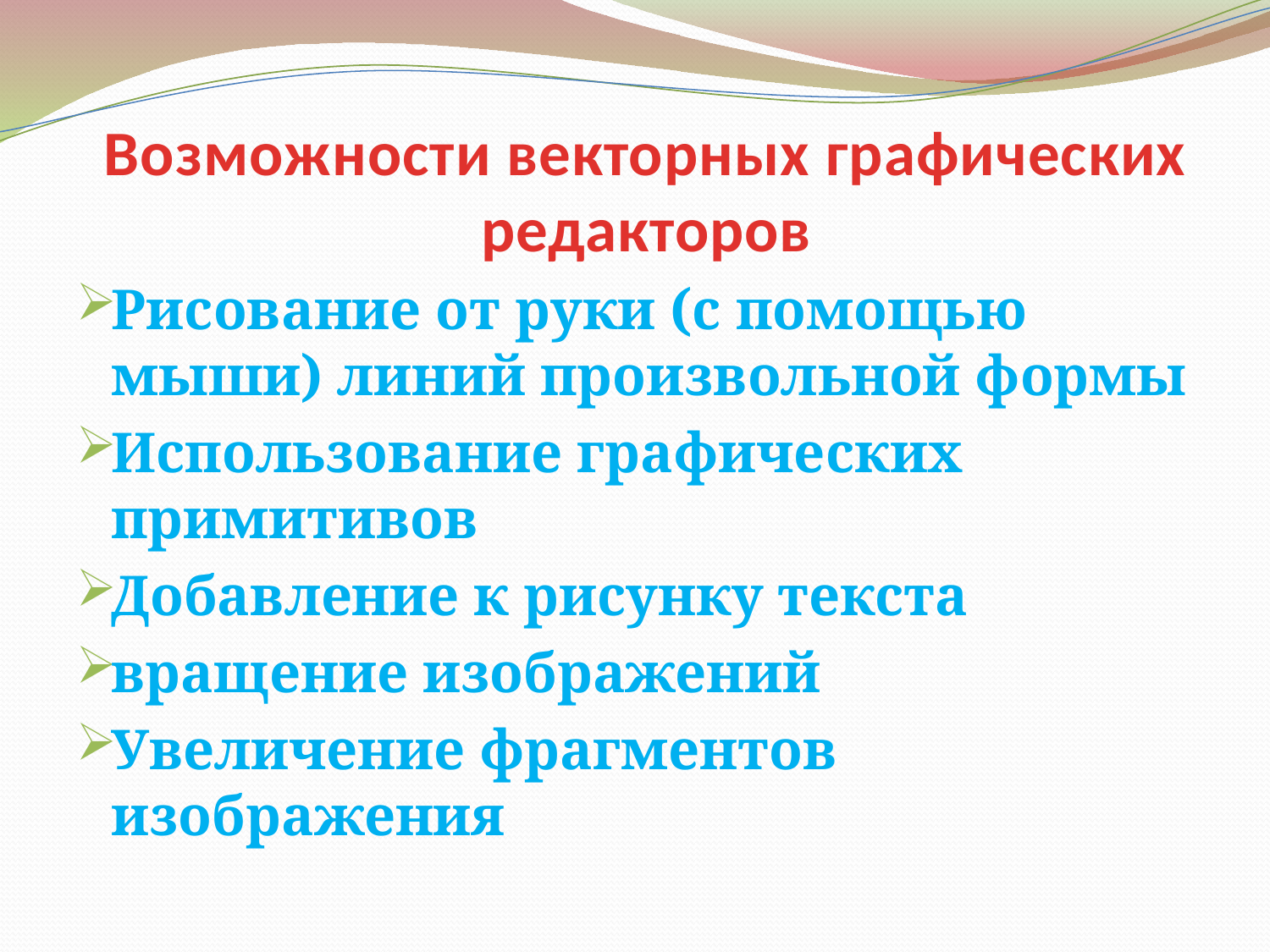

# Возможности векторных графических редакторов
Рисование от руки (с помощью мыши) линий произвольной формы
Использование графических примитивов
Добавление к рисунку текста
вращение изображений
Увеличение фрагментов изображения